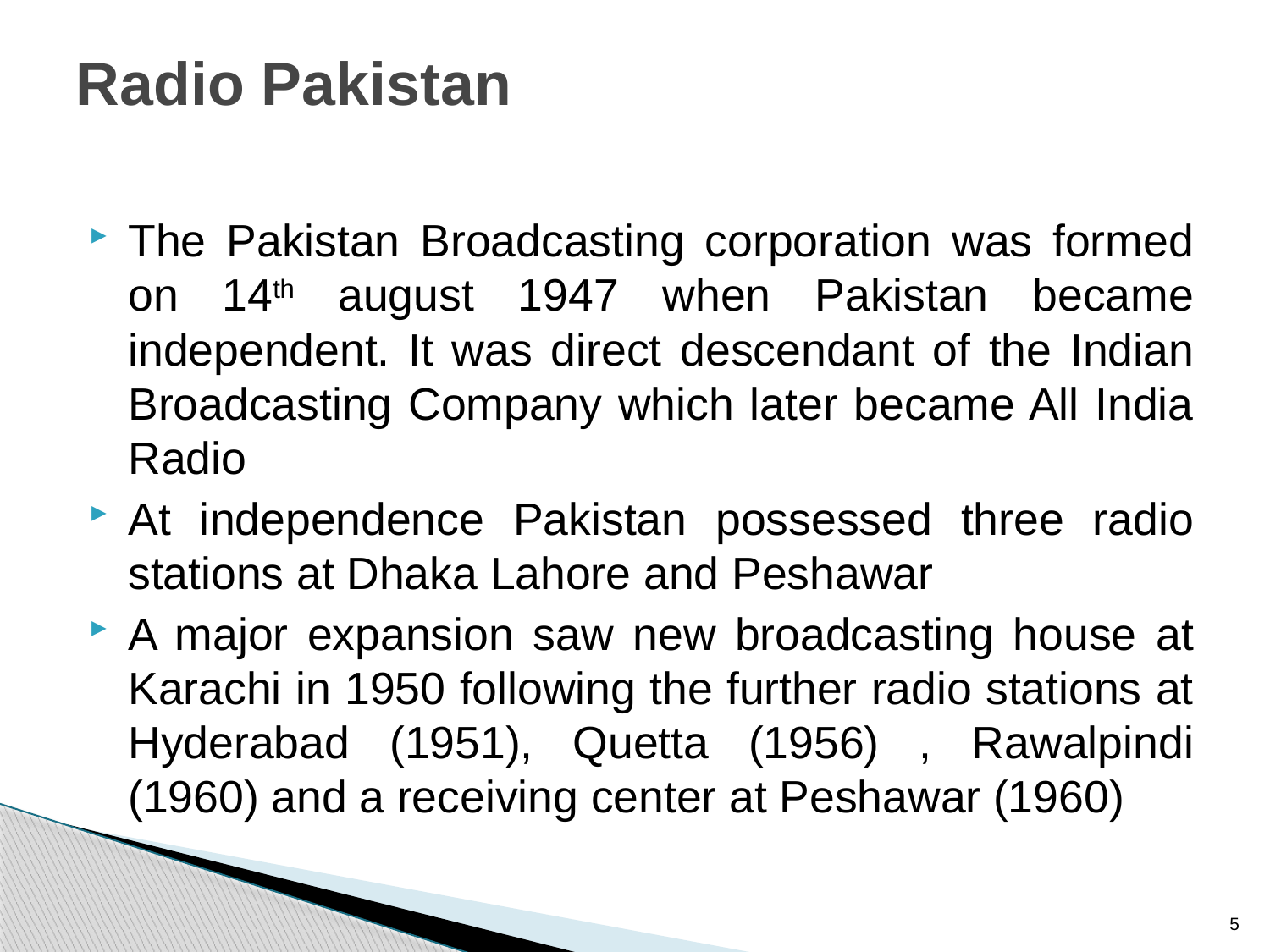

# Radio Pakistan
The Pakistan Broadcasting corporation was formed on 14th august 1947 when Pakistan became independent. It was direct descendant of the Indian Broadcasting Company which later became All India Radio
At independence Pakistan possessed three radio stations at Dhaka Lahore and Peshawar
A major expansion saw new broadcasting house at Karachi in 1950 following the further radio stations at Hyderabad (1951), Quetta (1956) , Rawalpindi (1960) and a receiving center at Peshawar (1960)
5